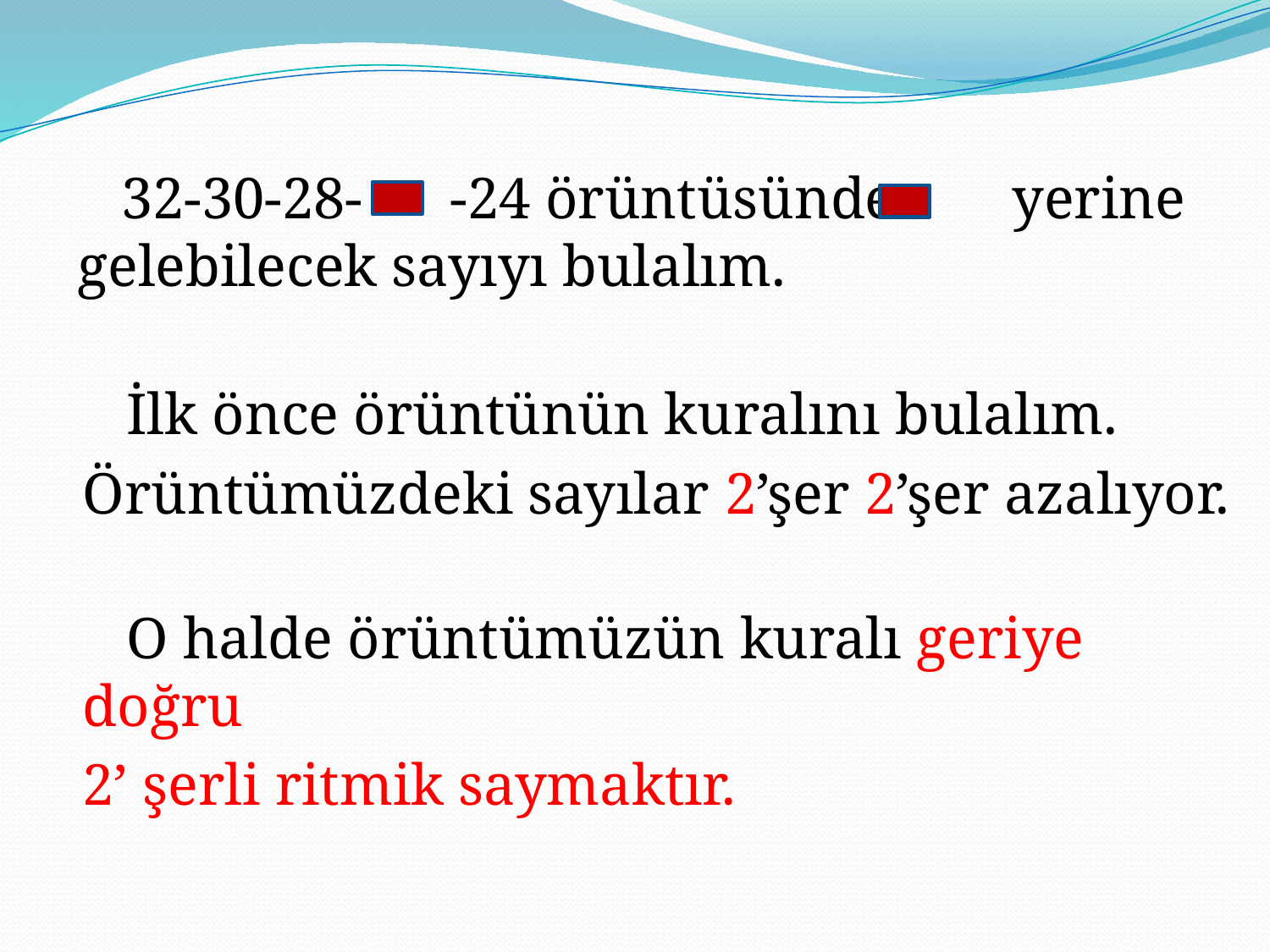

32-30-28-      -24 örüntüsünde        yerine gelebilecek sayıyı bulalım.

   İlk önce örüntünün kuralını bulalım.
Örüntümüzdeki sayılar 2’şer 2’şer azalıyor.
   O halde örüntümüzün kuralı geriye doğru
2’ şerli ritmik saymaktır.